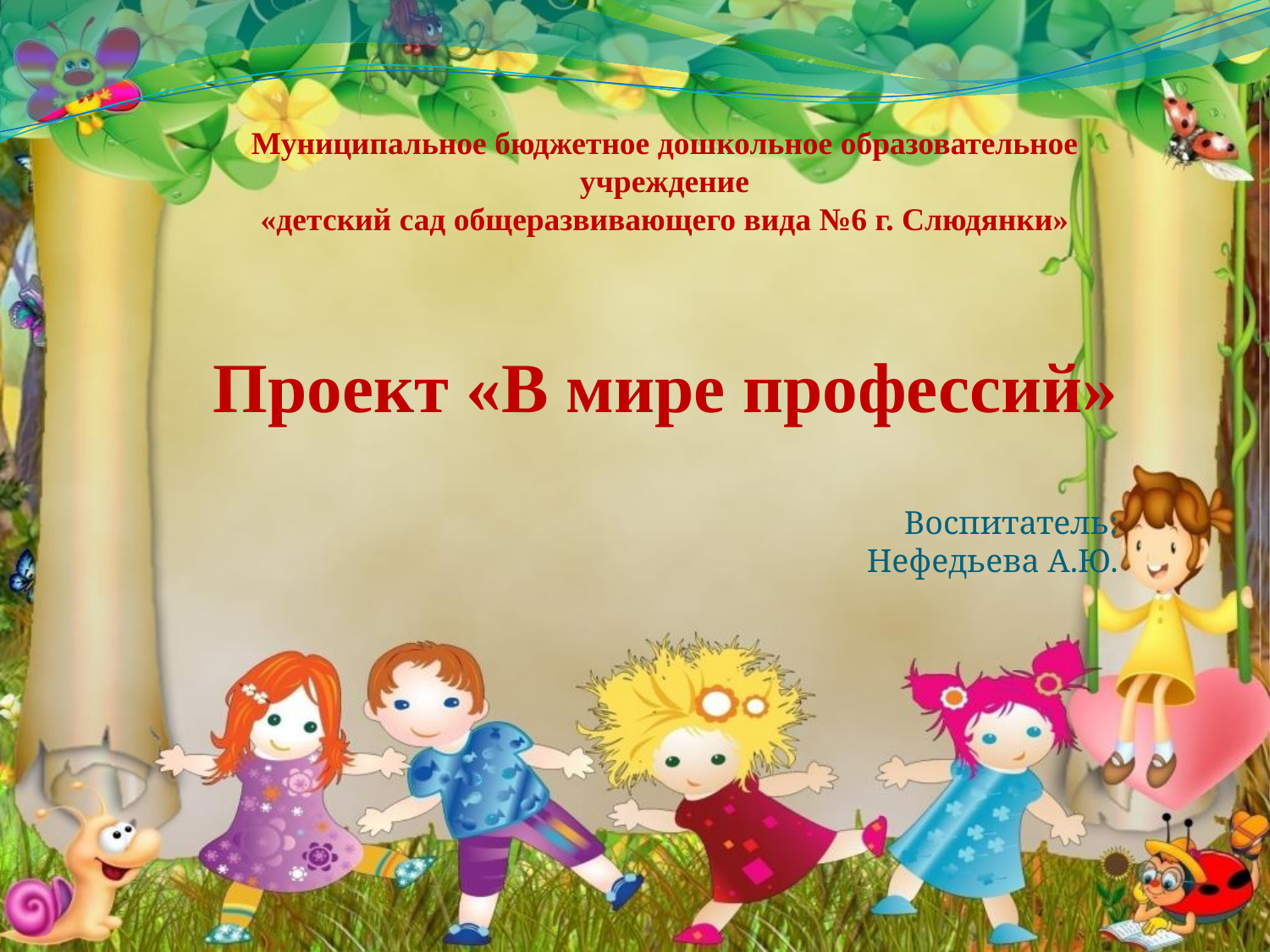

Муниципальное бюджетное дошкольное образовательное учреждение
«детский сад общеразвивающего вида №6 г. Слюдянки»
Проект «В мире профессий»
Воспитатель:
Нефедьева А.Ю.